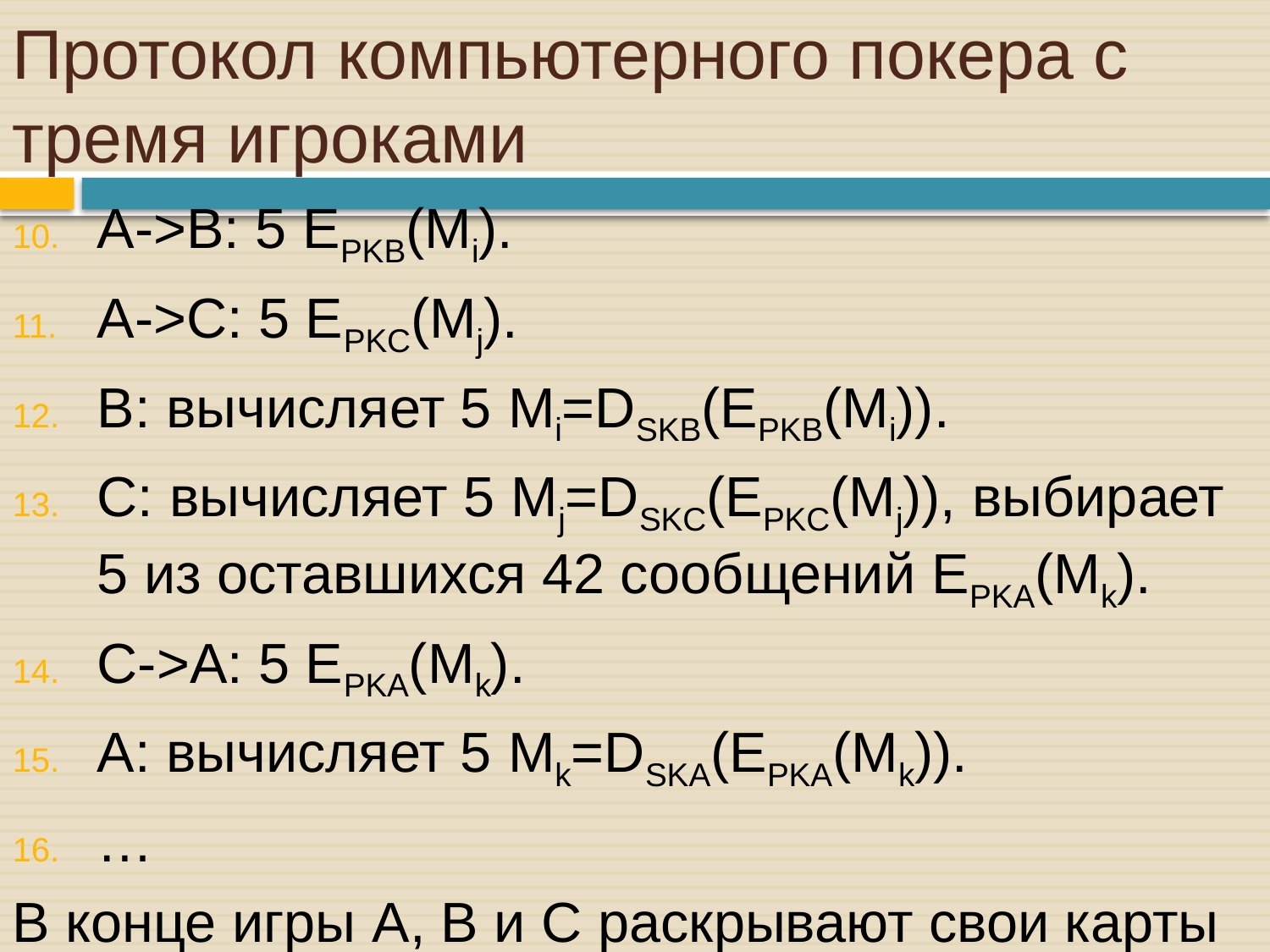

# Протокол компьютерного покера с тремя игроками
A->B: 5 EPKB(Mi).
A->C: 5 EPKC(Mj).
B: вычисляет 5 Mi=DSKB(EPKB(Mi)).
C: вычисляет 5 Mj=DSKC(EPKC(Mj)), выбирает 5 из оставшихся 42 сообщений EPKA(Mk).
C->A: 5 EPKA(Mk).
A: вычисляет 5 Mk=DSKA(EPKA(Mk)).
…
В конце игры A, B и C раскрывают свои карты и пары ключей для подтверждения честности.